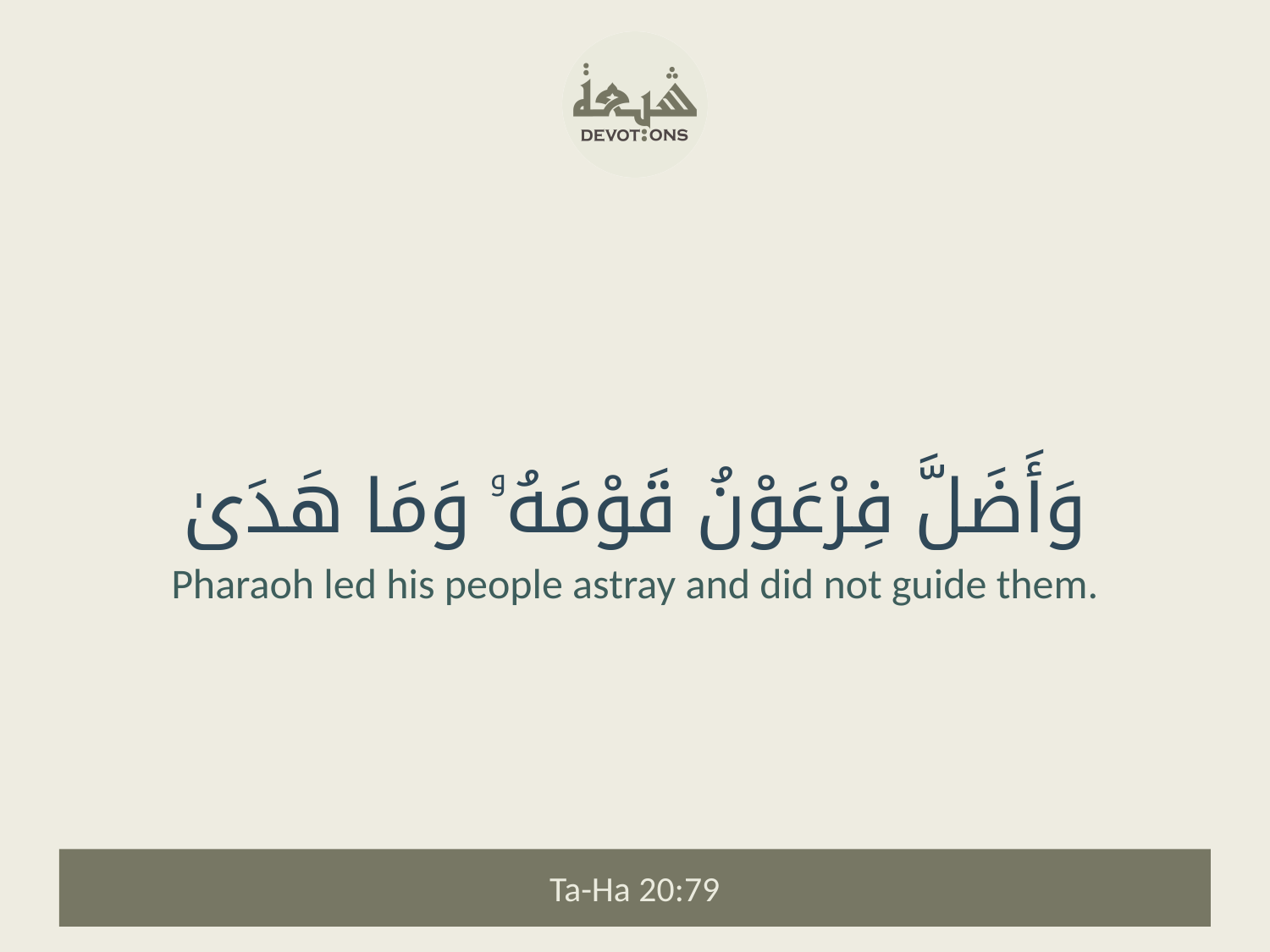

وَأَضَلَّ فِرْعَوْنُ قَوْمَهُۥ وَمَا هَدَىٰ
Pharaoh led his people astray and did not guide them.
Ta-Ha 20:79